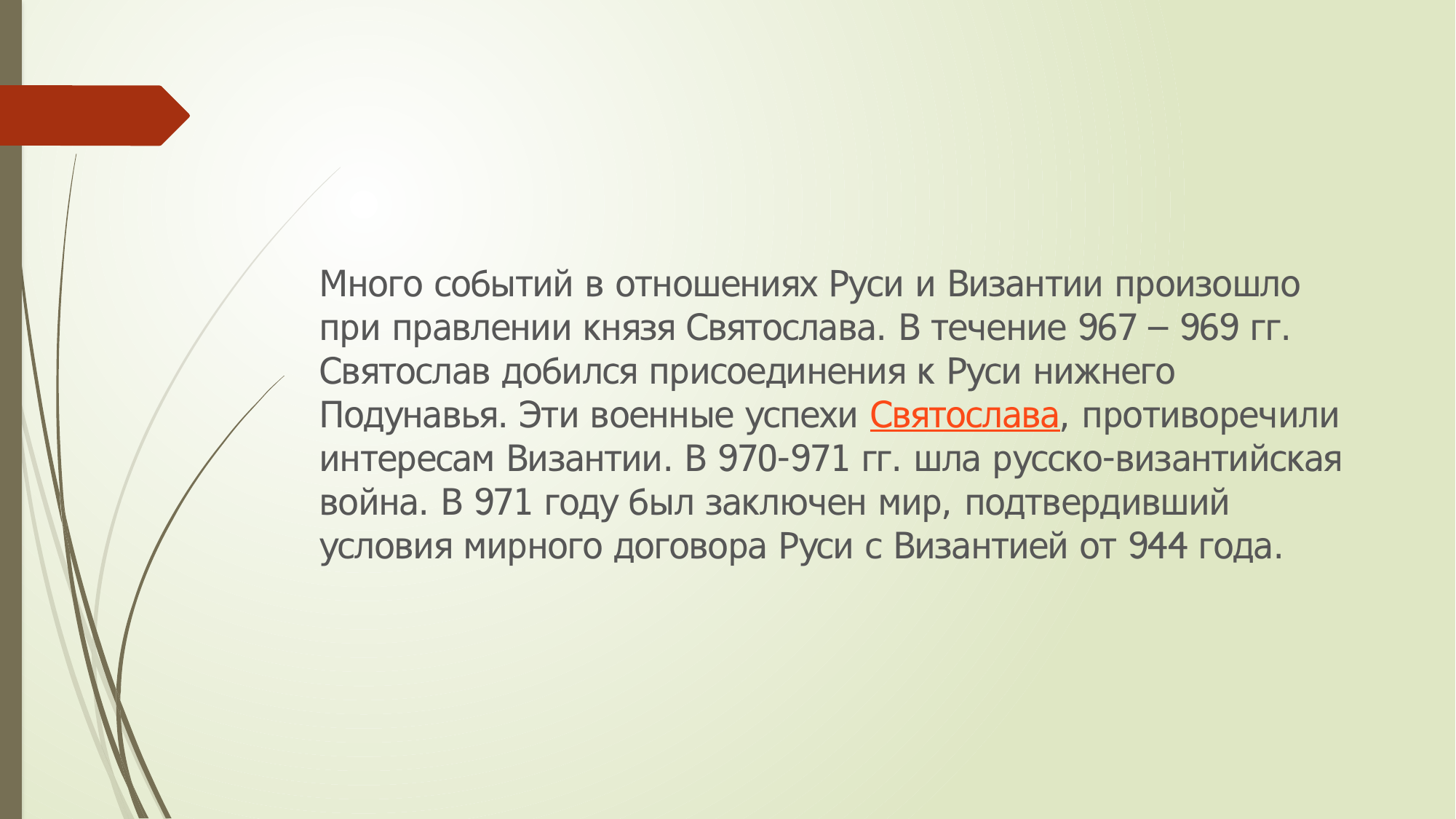

#
Много событий в отношениях Руси и Византии произошло при правлении князя Святослава. В течение 967 – 969 гг. Святослав добился присоединения к Руси нижнего Подунавья. Эти военные успехи Святослава, противоречили интересам Византии. В 970-971 гг. шла русско-византийская война. В 971 году был заключен мир, подтвердивший условия мирного договора Руси с Византией от 944 года.